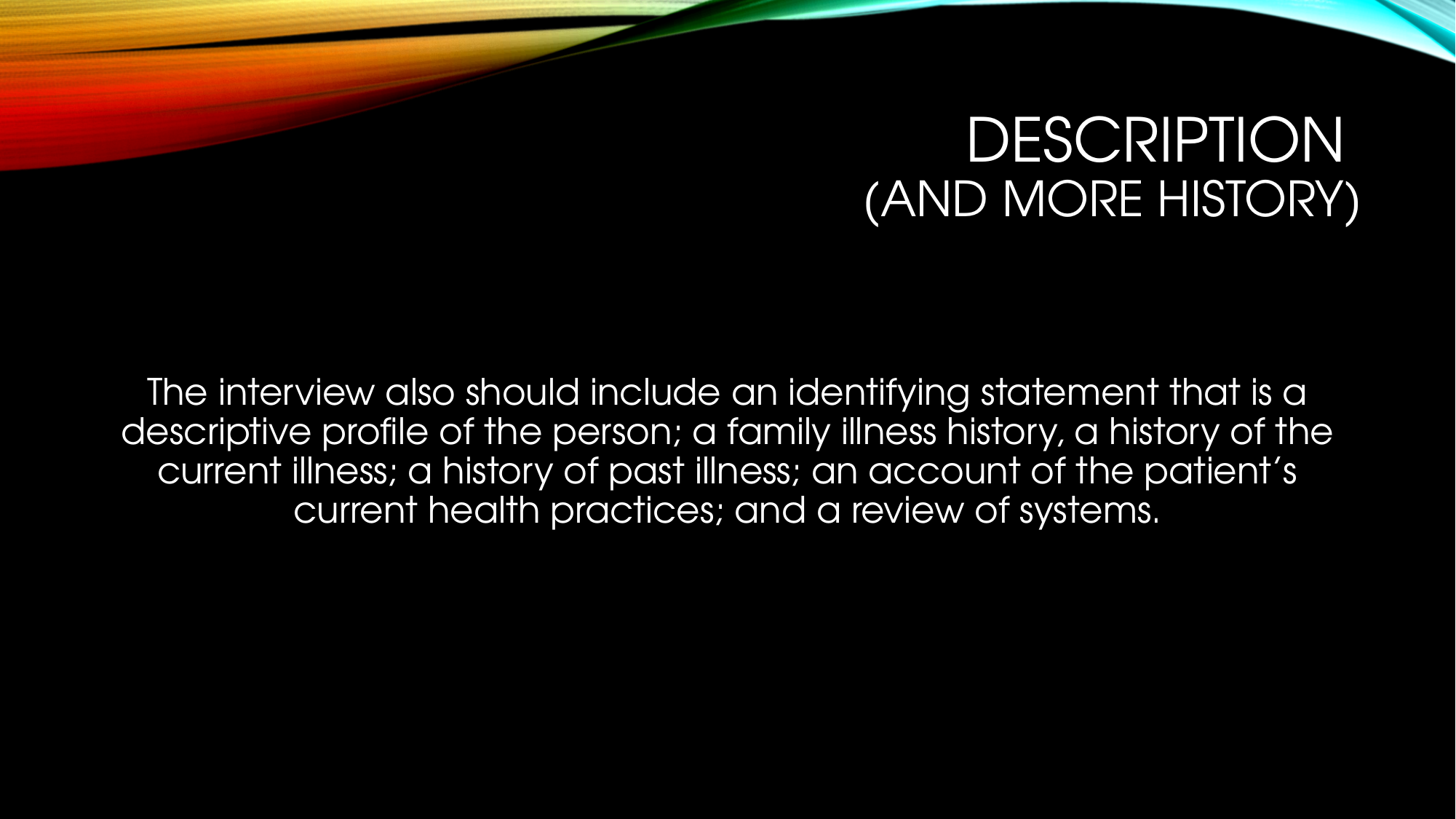

# Description (and more history)

The interview also should include an identifying statement that is a descriptive profile of the person; a family illness history, a history of the current illness; a history of past illness; an account of the patient’s current health practices; and a review of systems.